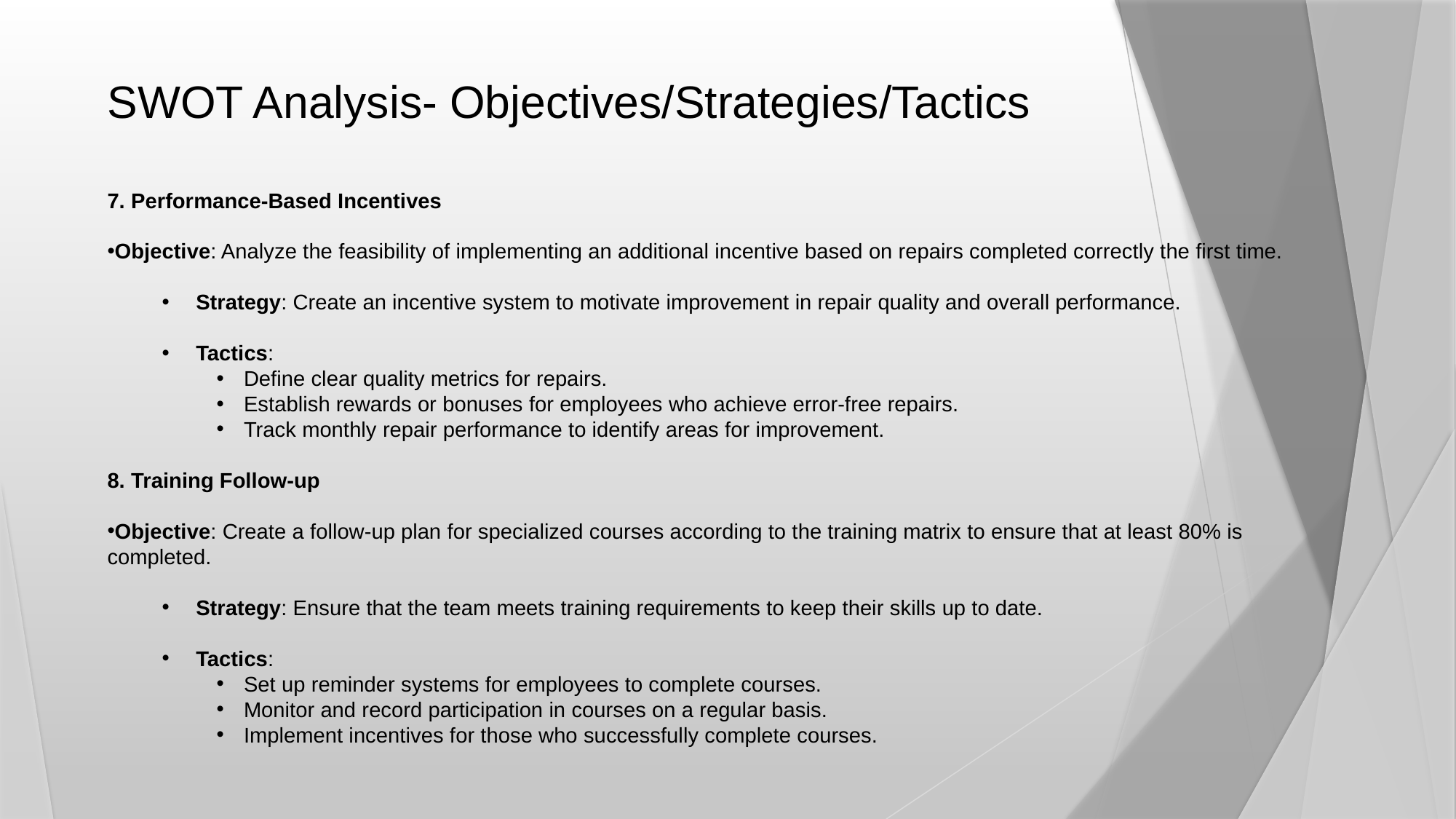

SWOT Analysis- Objectives/Strategies/Tactics
7. Performance-Based Incentives

Objective: Analyze the feasibility of implementing an additional incentive based on repairs completed correctly the first time.

Strategy: Create an incentive system to motivate improvement in repair quality and overall performance.

Tactics:
Define clear quality metrics for repairs.
Establish rewards or bonuses for employees who achieve error-free repairs.
Track monthly repair performance to identify areas for improvement.

8. Training Follow-up

Objective: Create a follow-up plan for specialized courses according to the training matrix to ensure that at least 80% is completed.

Strategy: Ensure that the team meets training requirements to keep their skills up to date.

Tactics:
Set up reminder systems for employees to complete courses.
Monitor and record participation in courses on a regular basis.
Implement incentives for those who successfully complete courses.